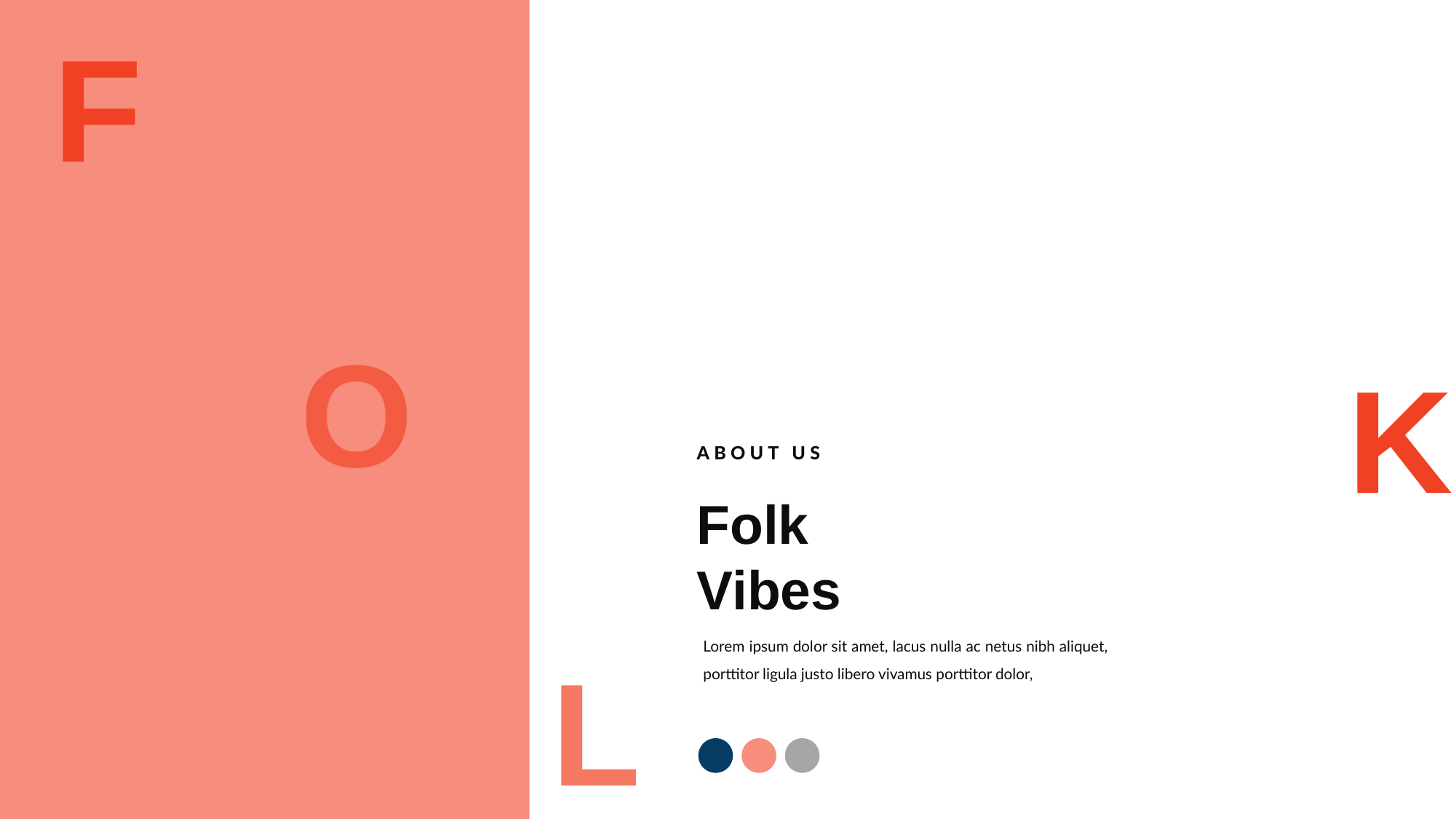

F

O
K
ABOUT US
Folk
Vibes
Lorem ipsum dolor sit amet, lacus nulla ac netus nibh aliquet, porttitor ligula justo libero vivamus porttitor dolor,
L